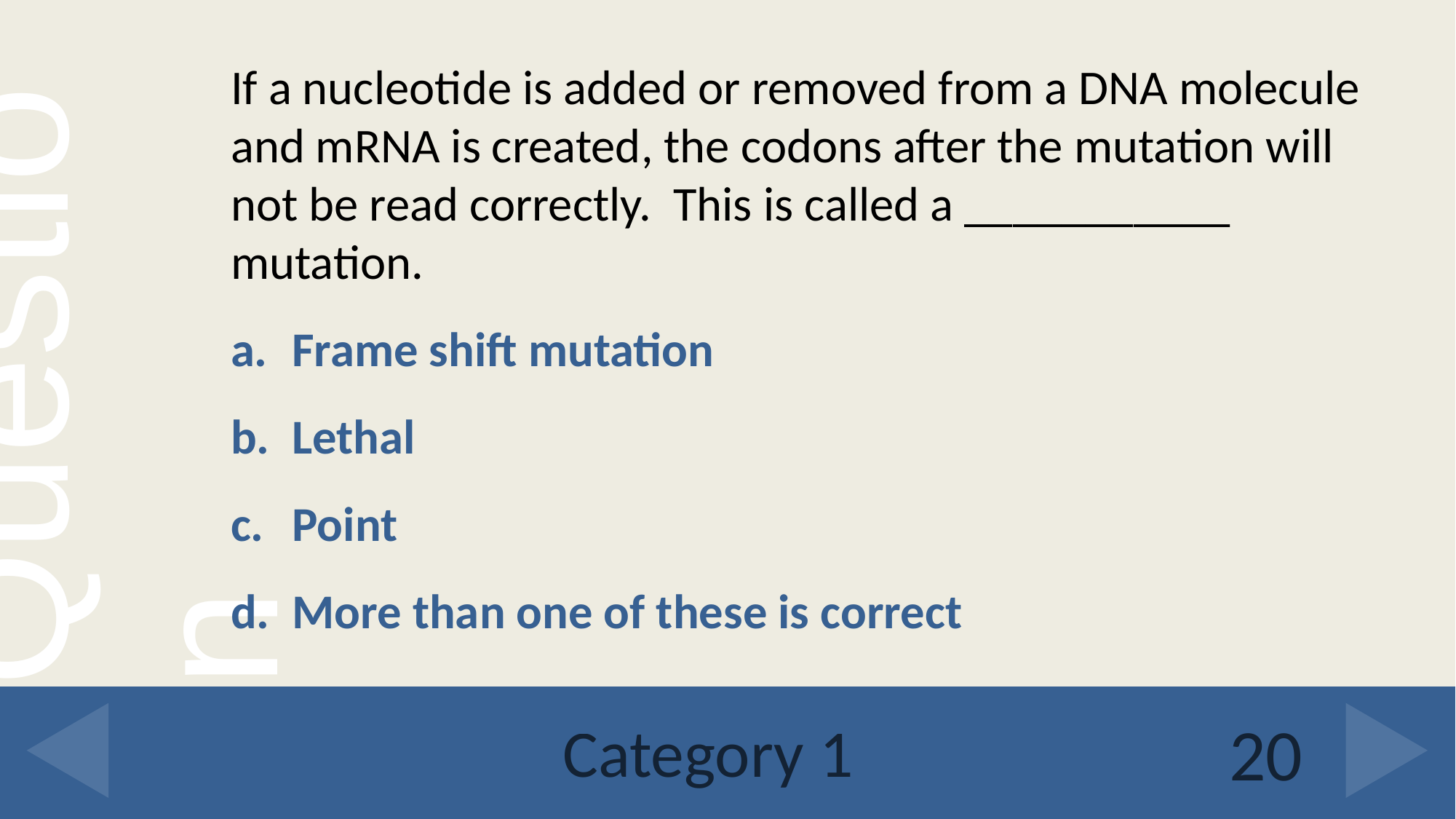

If a nucleotide is added or removed from a DNA molecule and mRNA is created, the codons after the mutation will not be read correctly.  This is called a ___________ mutation.
Frame shift mutation
Lethal
Point
More than one of these is correct
# Category 1
20